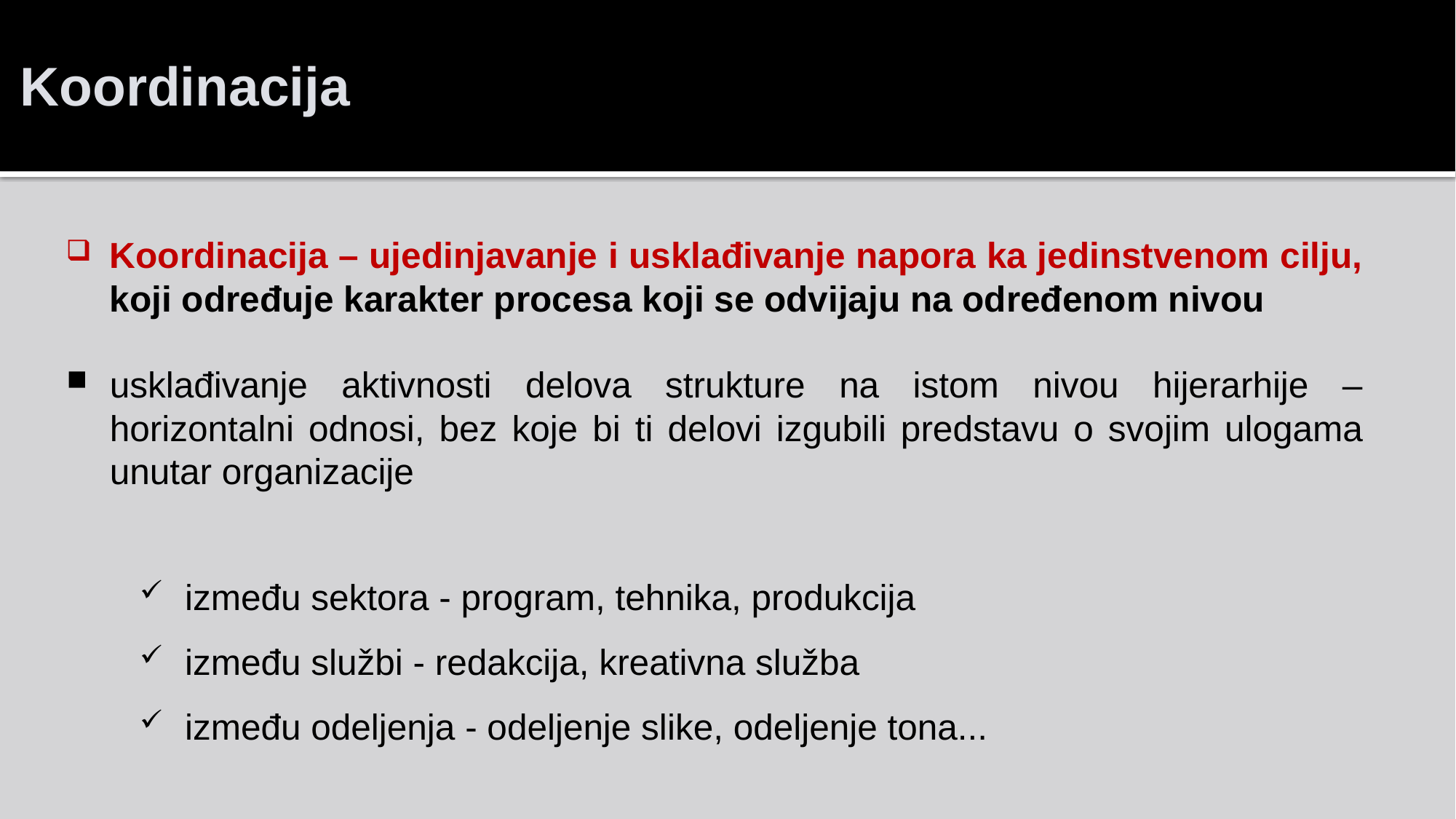

# Koordinacija

Koordinacija – ujedinjavanje i usklađivanje napora ka jedinstvenom cilju, koji određuje karakter procesa koji se odvijaju na određenom nivou

usklađivanje aktivnosti delova strukture na istom nivou hijerarhije – horizontalni odnosi, bez koje bi ti delovi izgubili predstavu o svojim ulogama unutar organizacije

 između sektora - program, tehnika, produkcija
 između službi - redakcija, kreativna služba
 između odeljenja - odeljenje slike, odeljenje tona...